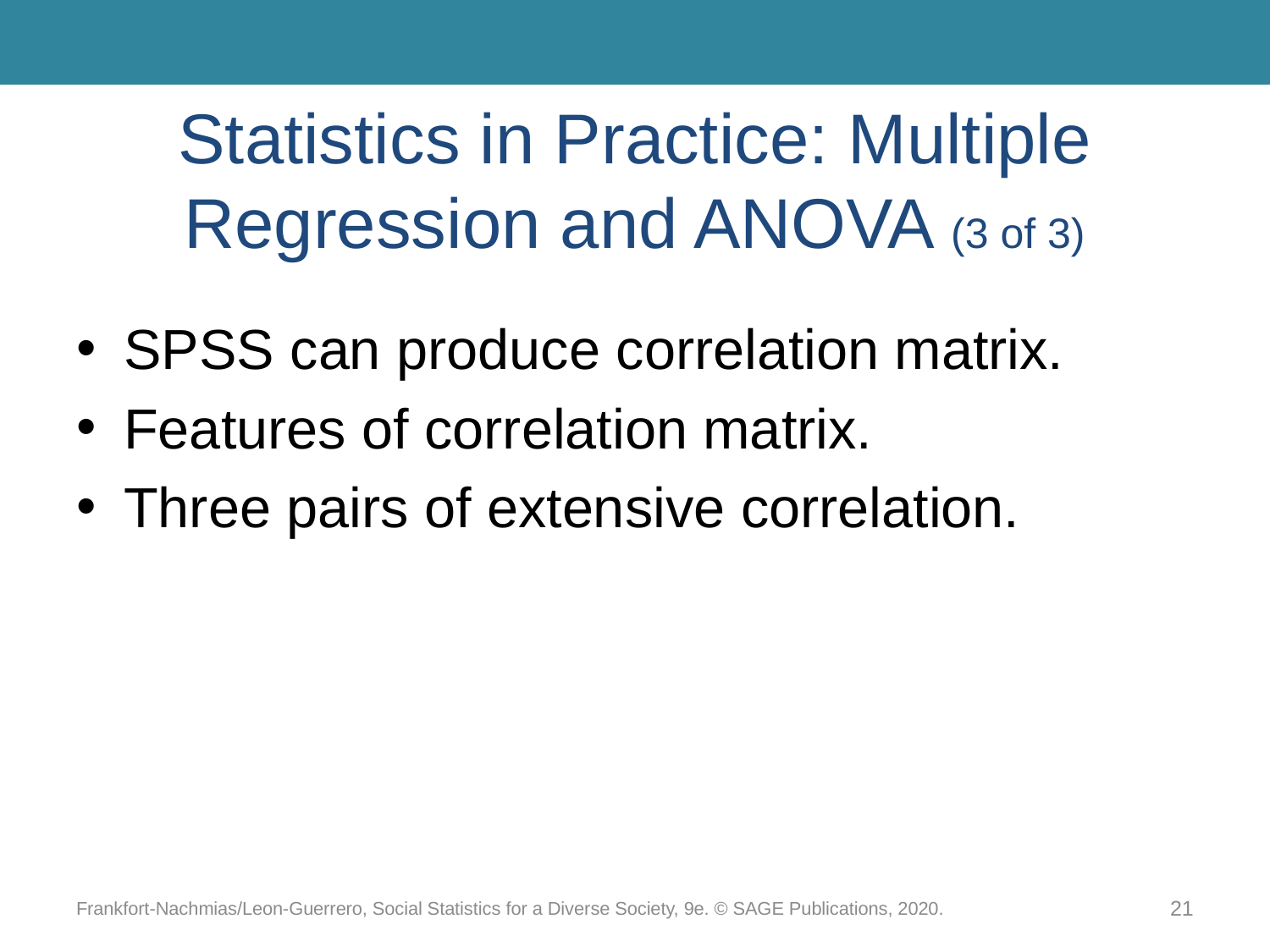

# Statistics in Practice: Multiple Regression and ANOVA (3 of 3)
SPSS can produce correlation matrix.
Features of correlation matrix.
Three pairs of extensive correlation.
Frankfort-Nachmias/Leon-Guerrero, Social Statistics for a Diverse Society, 9e. © SAGE Publications, 2020.
21